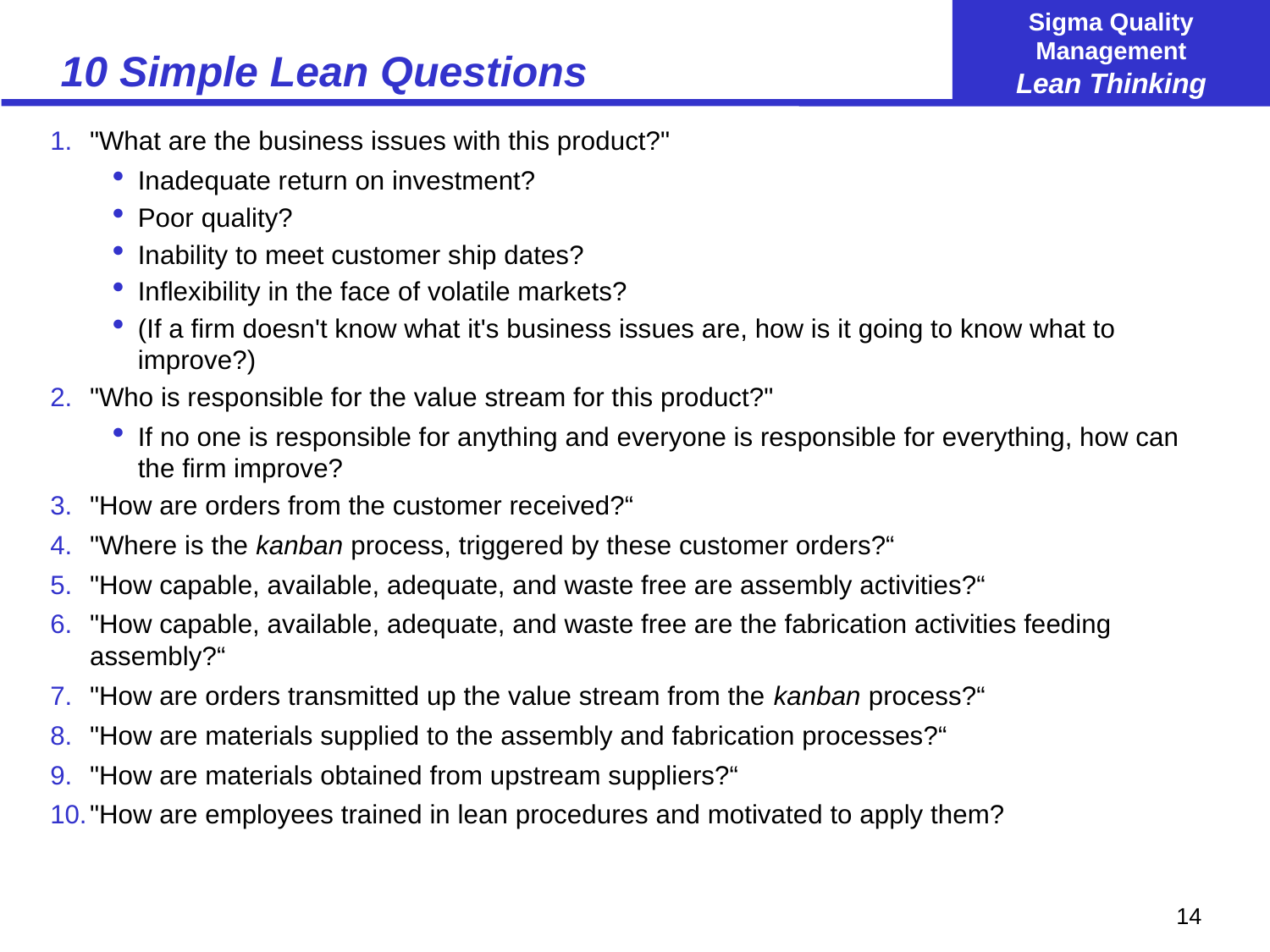

# 10 Simple Lean Questions
"What are the business issues with this product?"
Inadequate return on investment?
Poor quality?
Inability to meet customer ship dates?
Inflexibility in the face of volatile markets?
(If a firm doesn't know what it's business issues are, how is it going to know what to improve?)
"Who is responsible for the value stream for this product?"
If no one is responsible for anything and everyone is responsible for everything, how can the firm improve?
"How are orders from the customer received?“
"Where is the kanban process, triggered by these customer orders?“
"How capable, available, adequate, and waste free are assembly activities?“
"How capable, available, adequate, and waste free are the fabrication activities feeding assembly?“
"How are orders transmitted up the value stream from the kanban process?“
"How are materials supplied to the assembly and fabrication processes?“
"How are materials obtained from upstream suppliers?“
"How are employees trained in lean procedures and motivated to apply them?